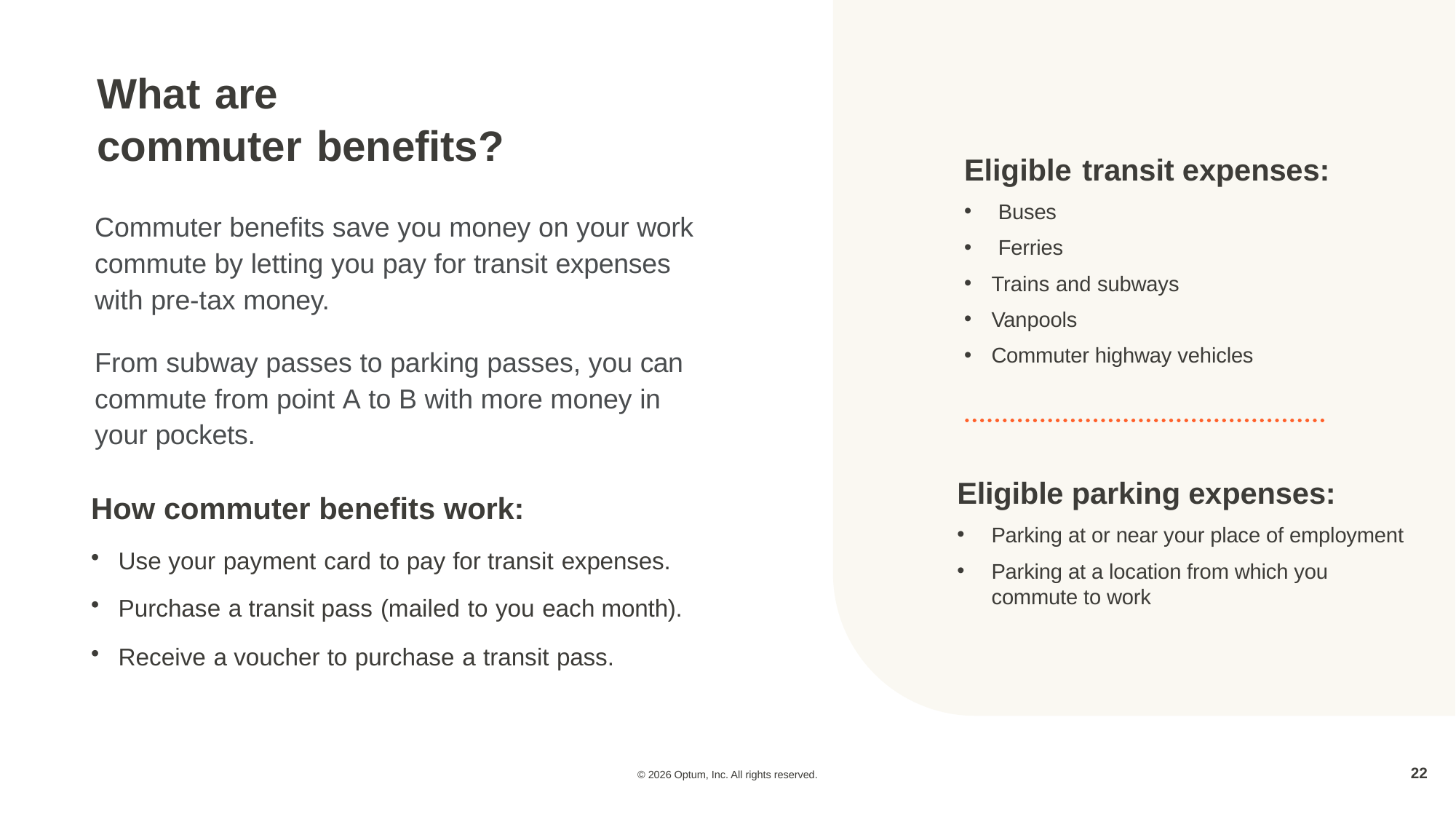

What are
commuter benefits?
Eligible transit expenses:
Buses
Ferries
Trains and subways
Vanpools
Commuter highway vehicles
Commuter benefits save you money on your work commute by letting you pay for transit expenses with pre-tax money.
From subway passes to parking passes, you can commute from point A to B with more money in your pockets.

How commuter benefits work:
Use your payment card to pay for transit expenses.
Purchase a transit pass (mailed to you each month).
Receive a voucher to purchase a transit pass.
Eligible parking expenses:
Parking at or near your place of employment
Parking at a location from which you commute to work